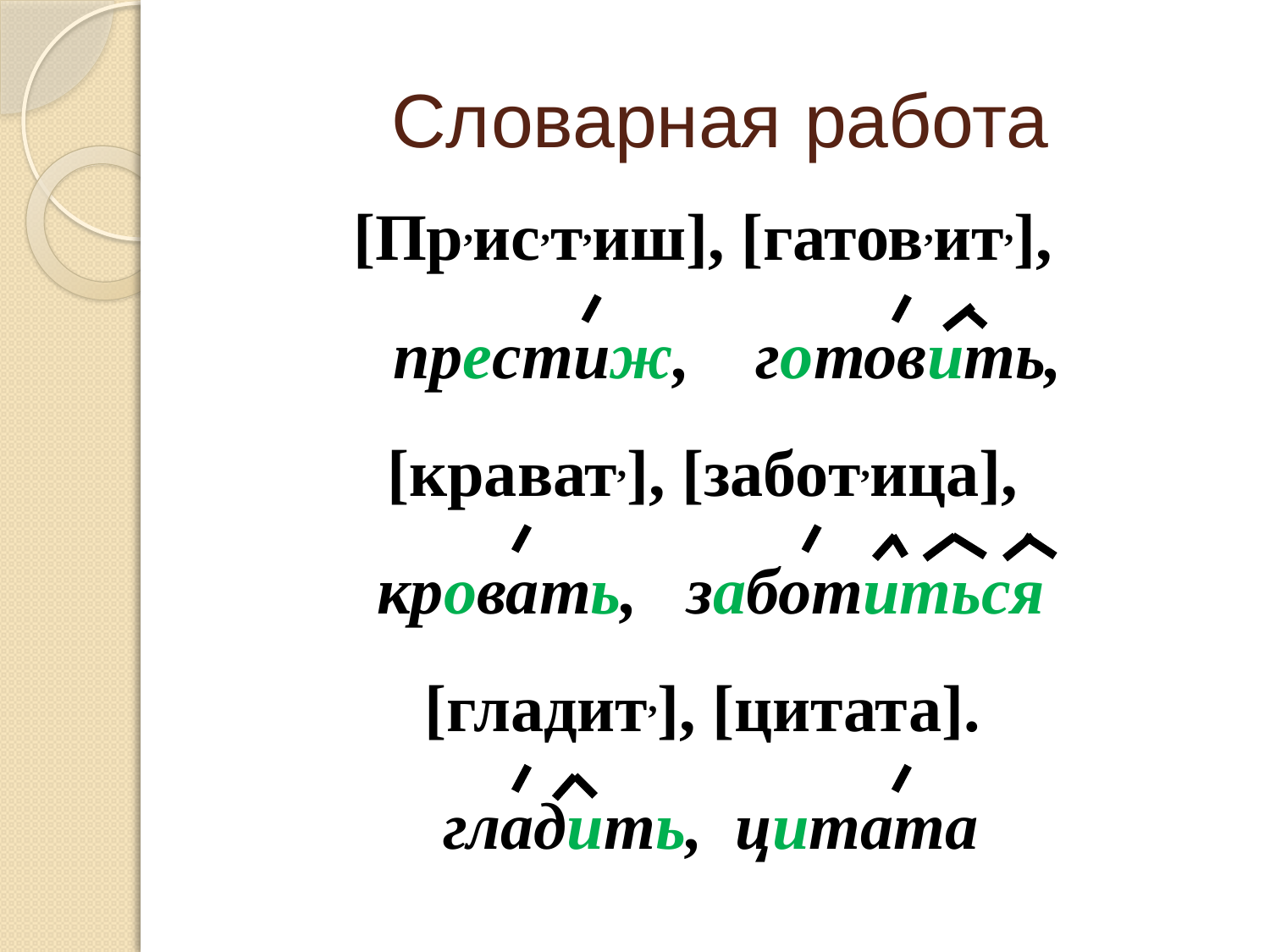

# Словарная работа
[Пр,ис,т,иш], [гатов,ит,],
  престиж,    готовить,
[крават,], [забот,ица],
кровать,   заботиться
[гладит,], [цитата].
гладить,  цитата